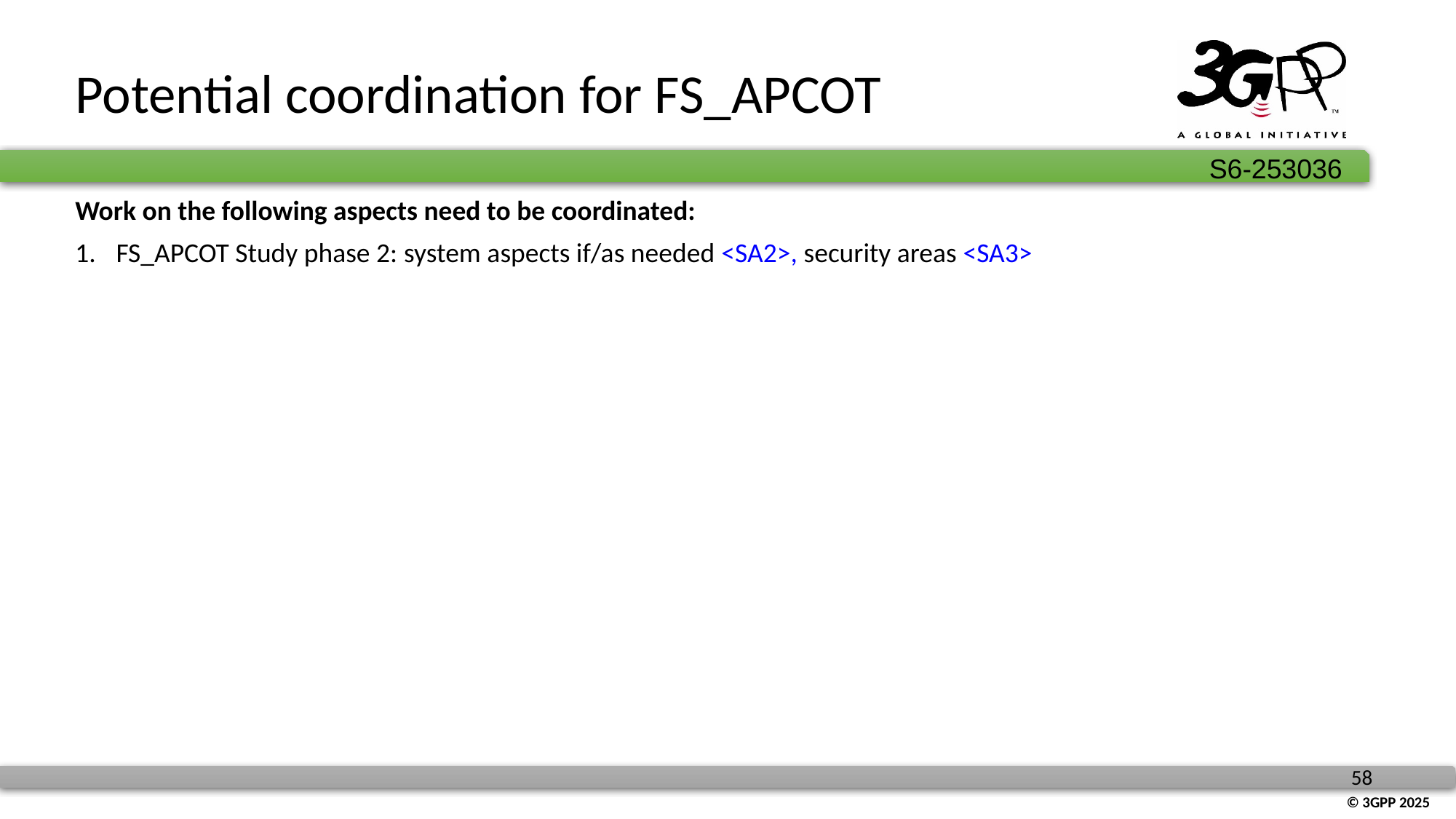

# Potential coordination for FS_APCOT
Work on the following aspects need to be coordinated:
FS_APCOT Study phase 2: system aspects if/as needed <SA2>, security areas <SA3>